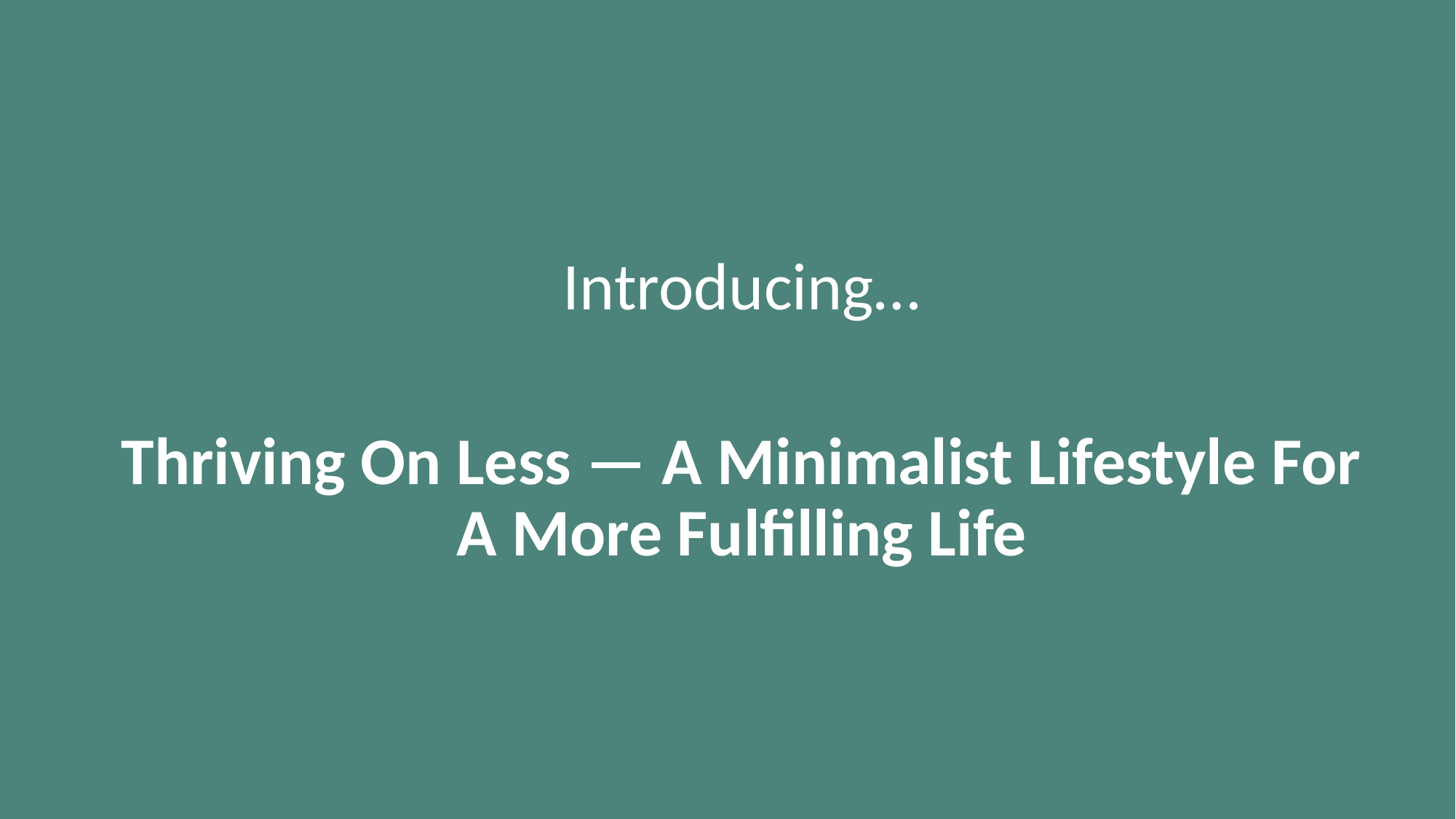

Introducing…

Thriving On Less — A Minimalist Lifestyle For A More Fulfilling Life